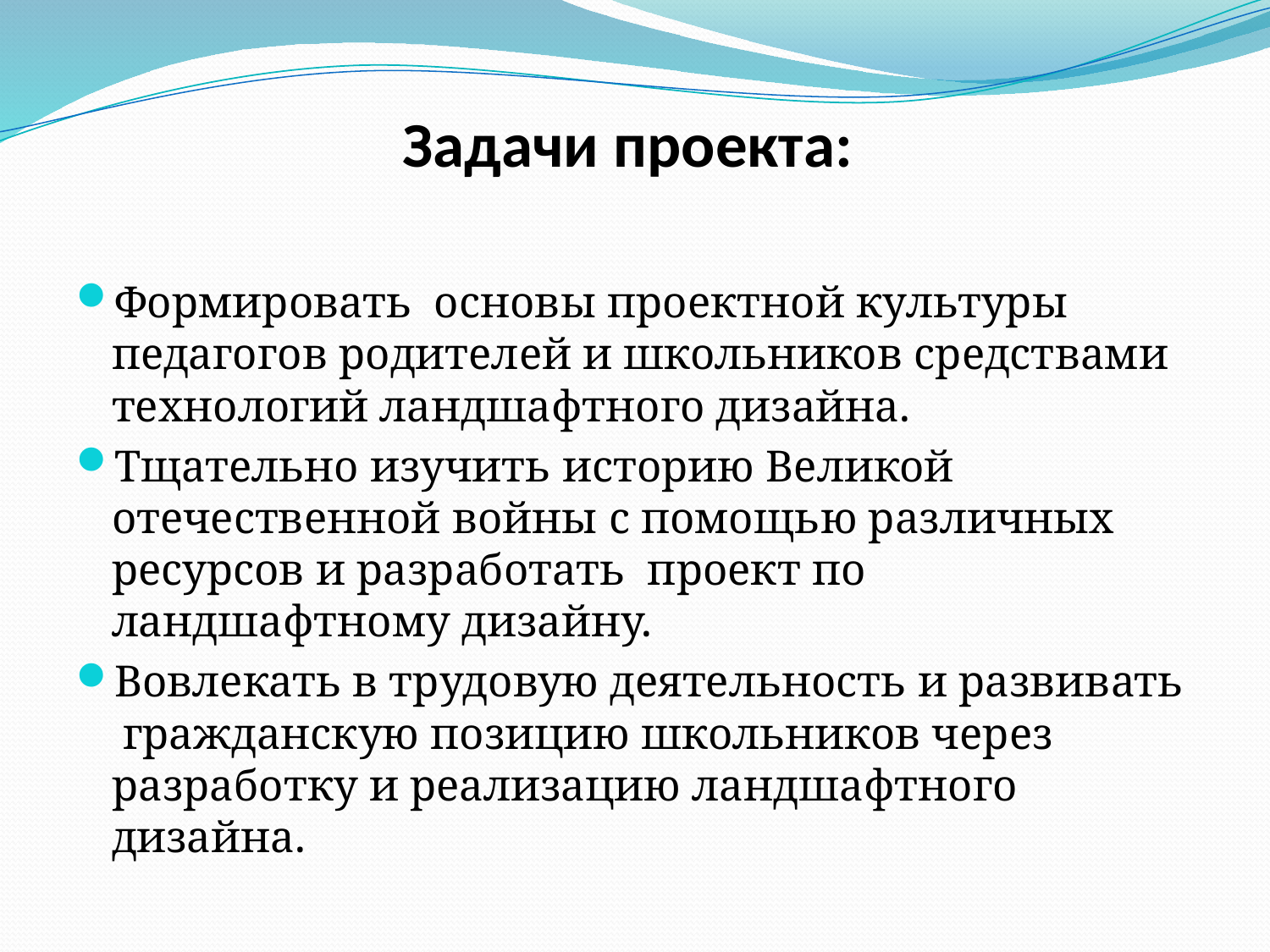

# Задачи проекта:
Формировать  основы проектной культуры педагогов родителей и школьников средствами технологий ландшафтного дизайна.
Тщательно изучить историю Великой отечественной войны с помощью различных ресурсов и разработать  проект по ландшафтному дизайну.
Вовлекать в трудовую деятельность и развивать  гражданскую позицию школьников через разработку и реализацию ландшафтного дизайна.